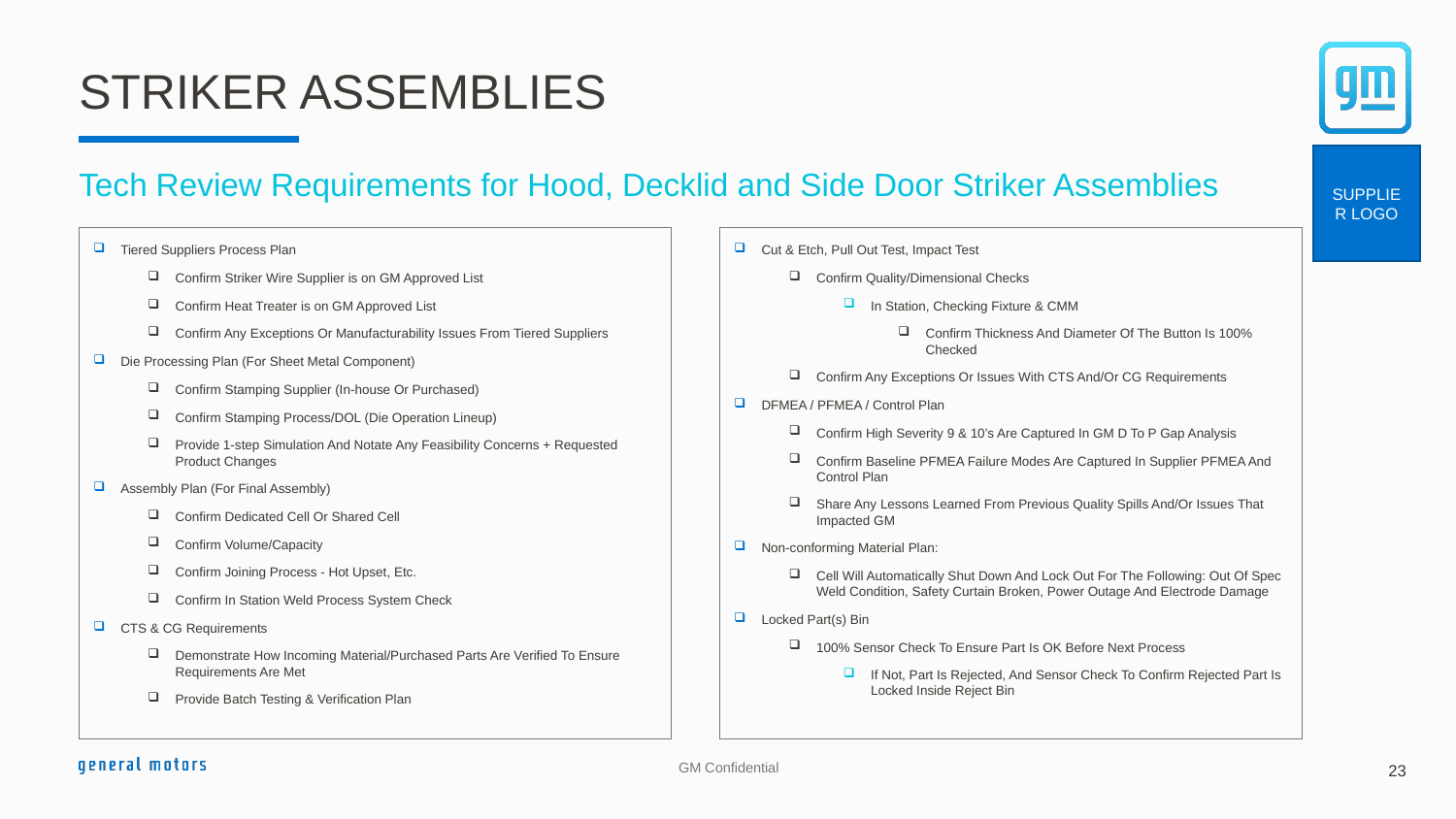

# STRIKER ASSEMBLIES
SUPPLIER LOGO
Tech Review Requirements for Hood, Decklid and Side Door Striker Assemblies
Tiered Suppliers Process Plan
Confirm Striker Wire Supplier is on GM Approved List
Confirm Heat Treater is on GM Approved List
Confirm Any Exceptions Or Manufacturability Issues From Tiered Suppliers
Die Processing Plan (For Sheet Metal Component)
Confirm Stamping Supplier (In-house Or Purchased)
Confirm Stamping Process/DOL (Die Operation Lineup)
Provide 1-step Simulation And Notate Any Feasibility Concerns + Requested Product Changes
Assembly Plan (For Final Assembly)
Confirm Dedicated Cell Or Shared Cell
Confirm Volume/Capacity
Confirm Joining Process - Hot Upset, Etc.
Confirm In Station Weld Process System Check
CTS & CG Requirements
Demonstrate How Incoming Material/Purchased Parts Are Verified To Ensure Requirements Are Met
Provide Batch Testing & Verification Plan
Cut & Etch, Pull Out Test, Impact Test
Confirm Quality/Dimensional Checks
In Station, Checking Fixture & CMM
Confirm Thickness And Diameter Of The Button Is 100% Checked
Confirm Any Exceptions Or Issues With CTS And/Or CG Requirements
DFMEA / PFMEA / Control Plan
Confirm High Severity 9 & 10’s Are Captured In GM D To P Gap Analysis
Confirm Baseline PFMEA Failure Modes Are Captured In Supplier PFMEA And Control Plan
Share Any Lessons Learned From Previous Quality Spills And/Or Issues That Impacted GM
Non-conforming Material Plan:
Cell Will Automatically Shut Down And Lock Out For The Following: Out Of Spec Weld Condition, Safety Curtain Broken, Power Outage And Electrode Damage
Locked Part(s) Bin
100% Sensor Check To Ensure Part Is OK Before Next Process
If Not, Part Is Rejected, And Sensor Check To Confirm Rejected Part Is Locked Inside Reject Bin
23
GM Confidential